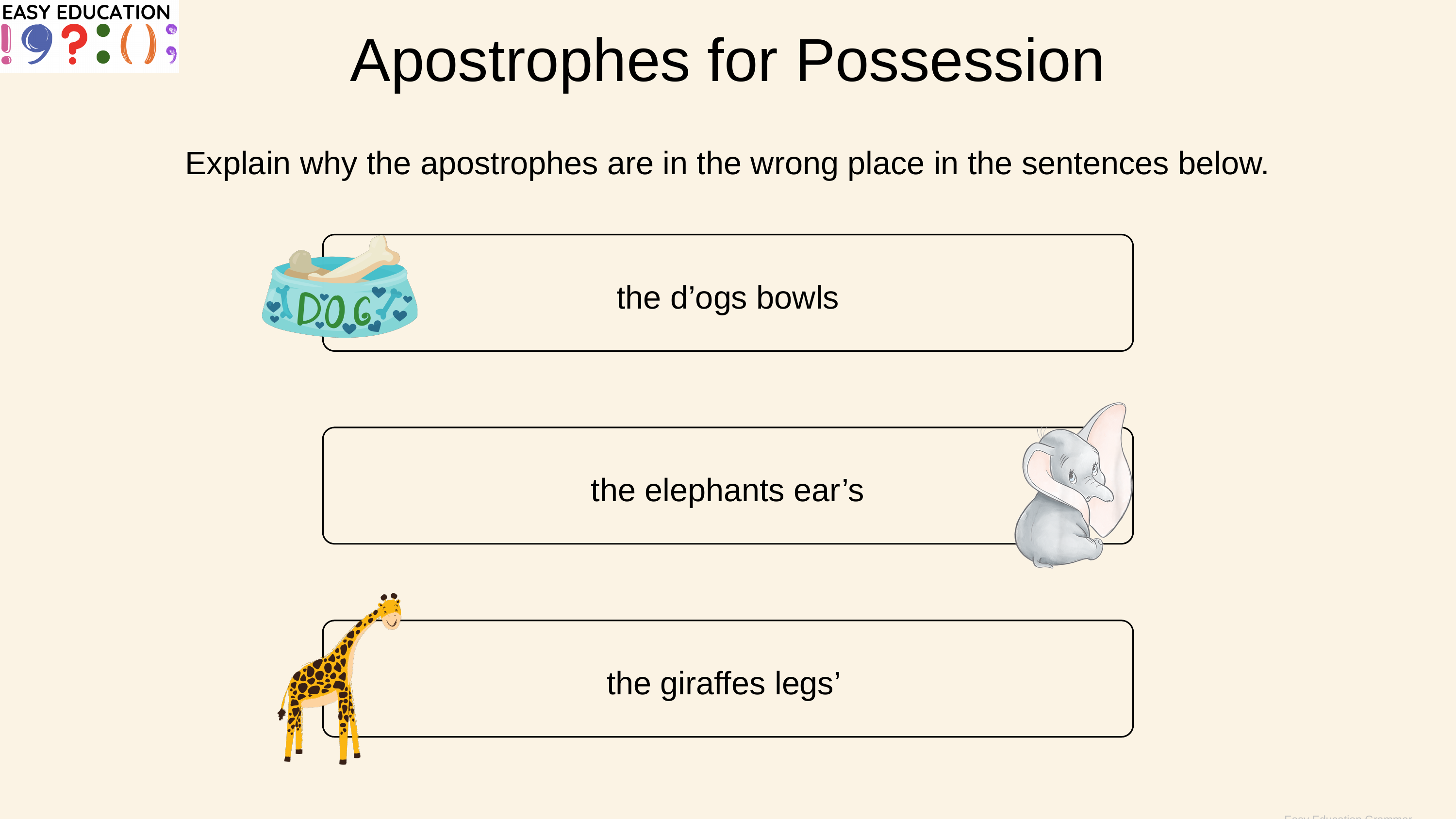

Apostrophes for Possession
Explain why the apostrophes are in the wrong place in the sentences below.

the d’ogs bowls

the elephants ear’s

the giraffes legs’